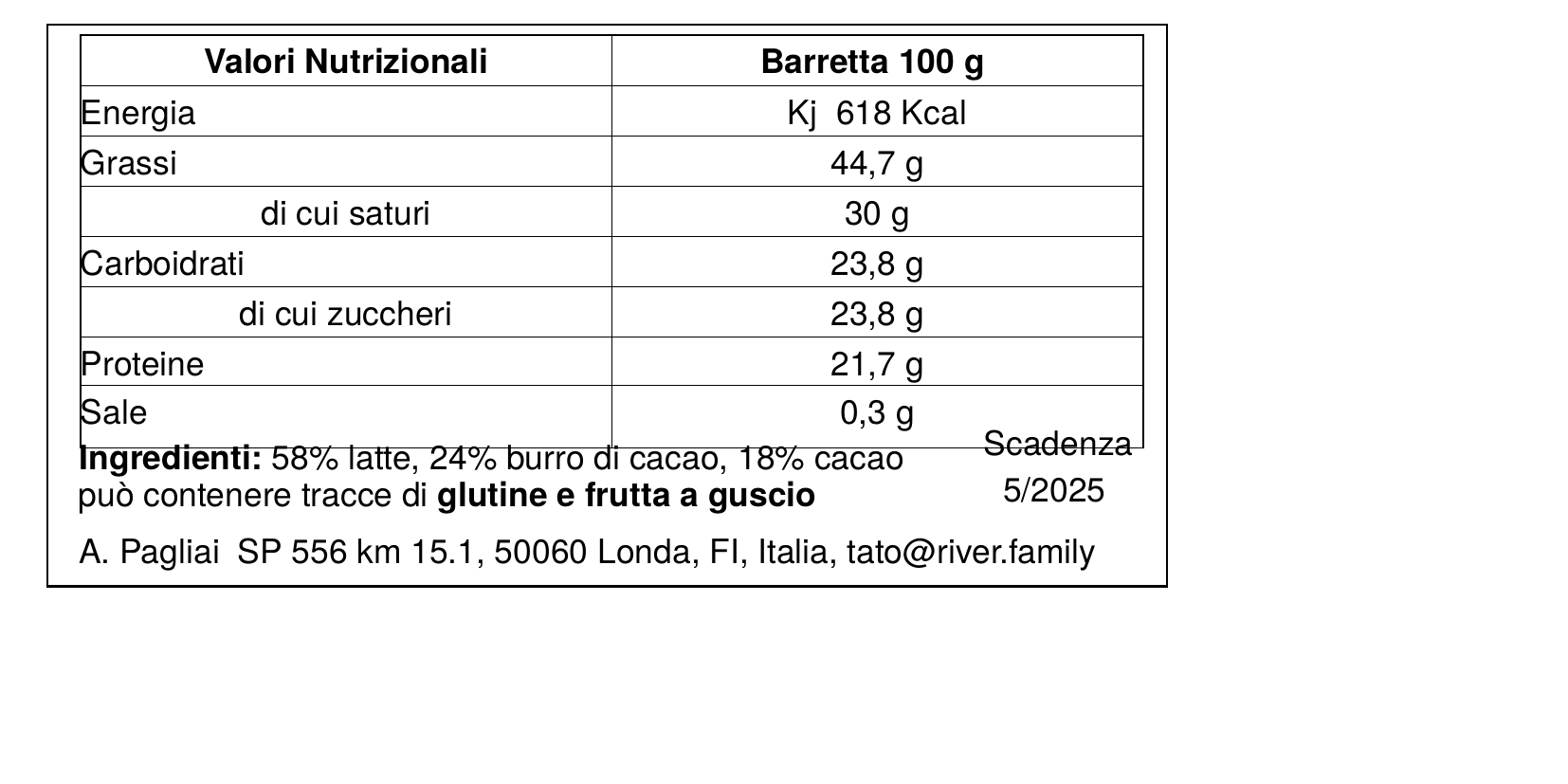

| Valori Nutrizionali | Barretta 100 g |
| --- | --- |
| Energia | Kj 618 Kcal |
| Grassi | 44,7 g |
| di cui saturi | 30 g |
| Carboidrati | 23,8 g |
| di cui zuccheri | 23,8 g |
| Proteine | 21,7 g |
| Sale | 0,3 g |

Scadenza
Ingredienti: 58% latte, 24% burro di cacao, 18% cacao
5/2025
può contenere tracce di glutine e frutta a guscio
A. Pagliai  SP 556 km 15.1, 50060 Londa, FI, Italia, tato@river.family